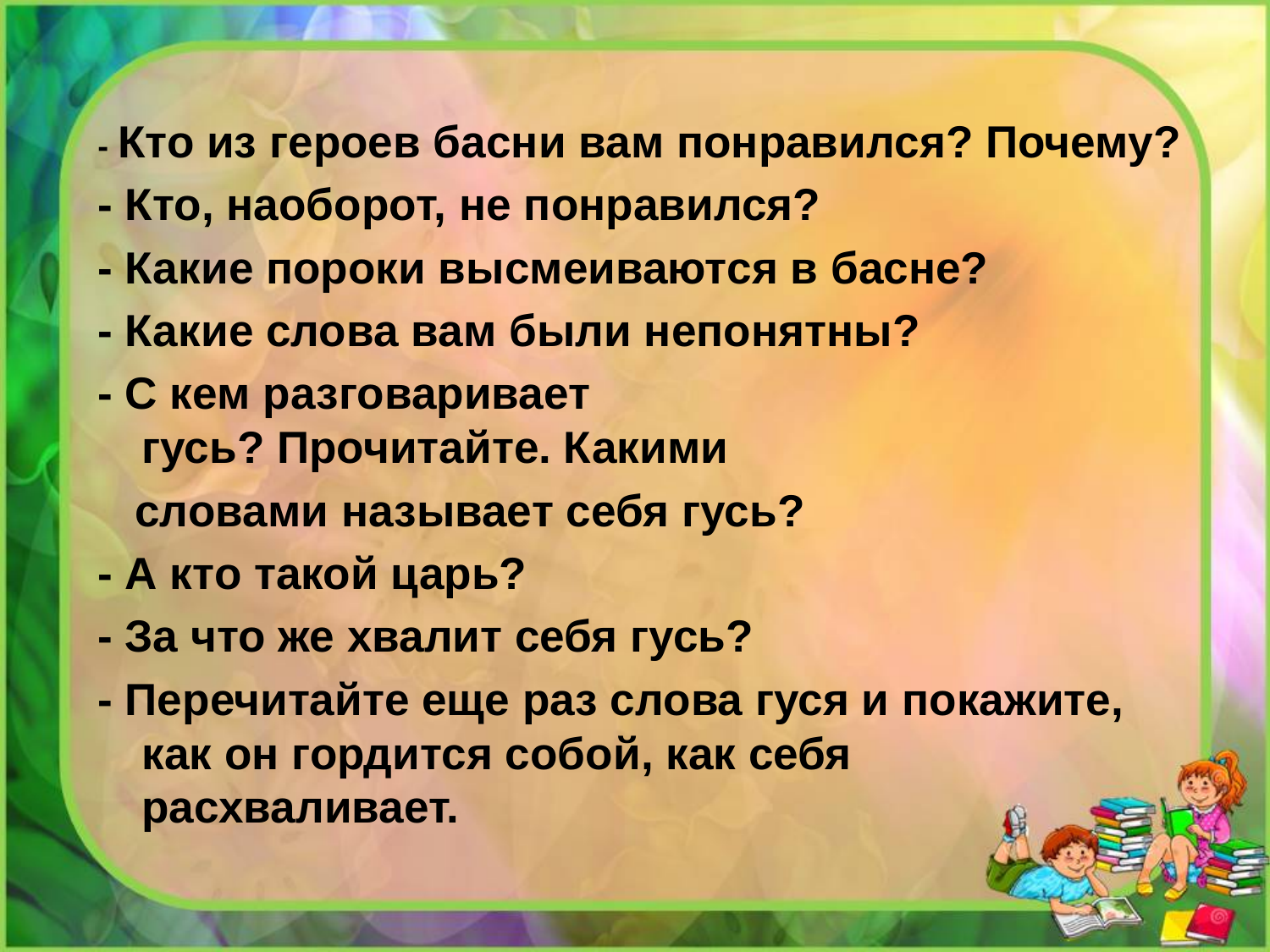

- Кто из героев басни вам понравился? Почему?
- Кто, наоборот, не понравился?
- Какие пороки высмеиваются в басне?
- Какие слова вам были непонятны?
- С кем разговаривает гусь? Прочитайте. Какими
   словами называет себя гусь?
- А кто такой царь?
- За что же хвалит себя гусь?
- Перечитайте еще раз слова гуся и покажите, как он гордится собой, как себя расхваливает.